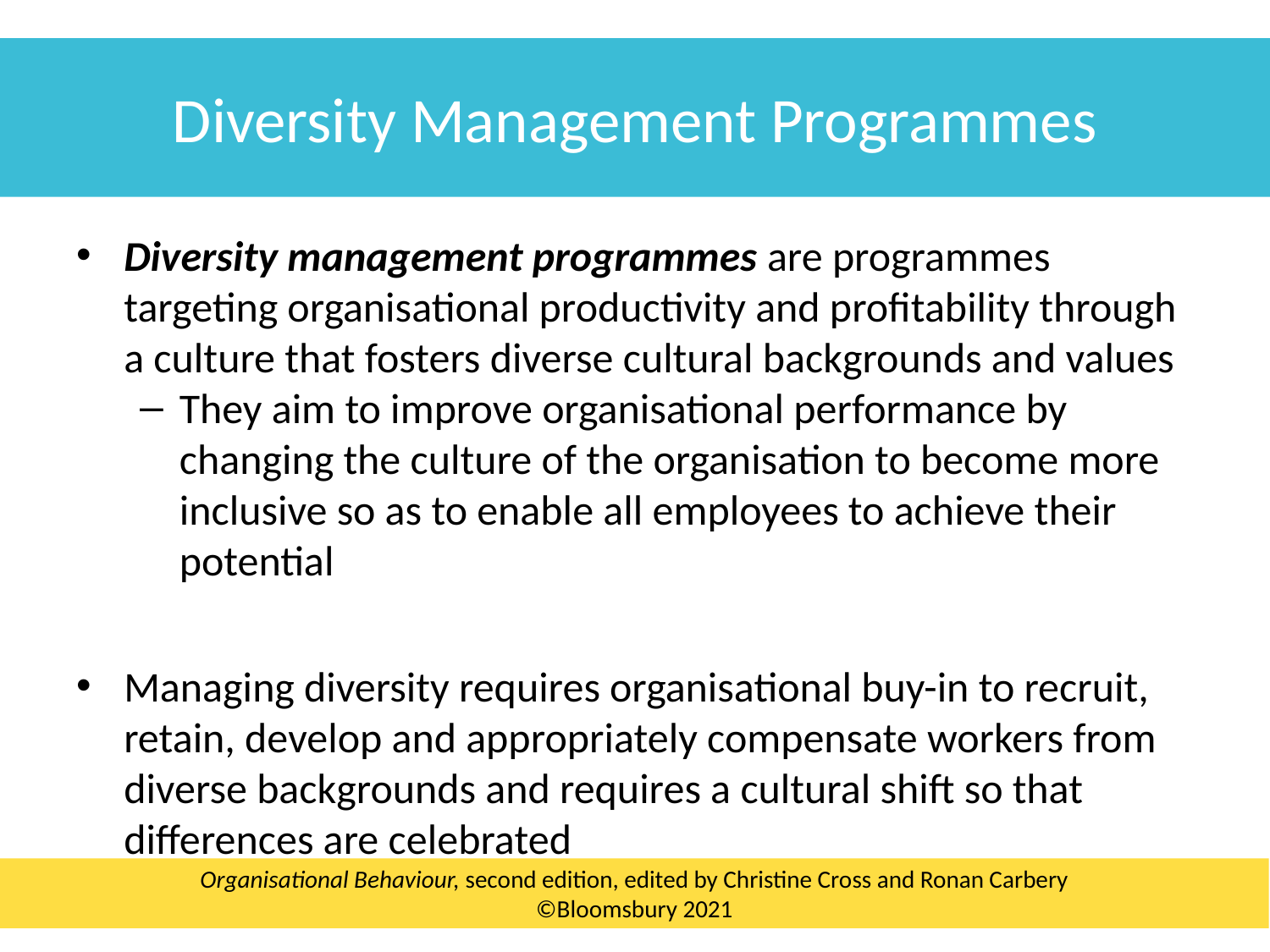

Diversity Management Programmes
Diversity management programmes are programmes targeting organisational productivity and profitability through a culture that fosters diverse cultural backgrounds and values
They aim to improve organisational performance by changing the culture of the organisation to become more inclusive so as to enable all employees to achieve their potential

Managing diversity requires organisational buy-in to recruit, retain, develop and appropriately compensate workers from diverse backgrounds and requires a cultural shift so that differences are celebrated